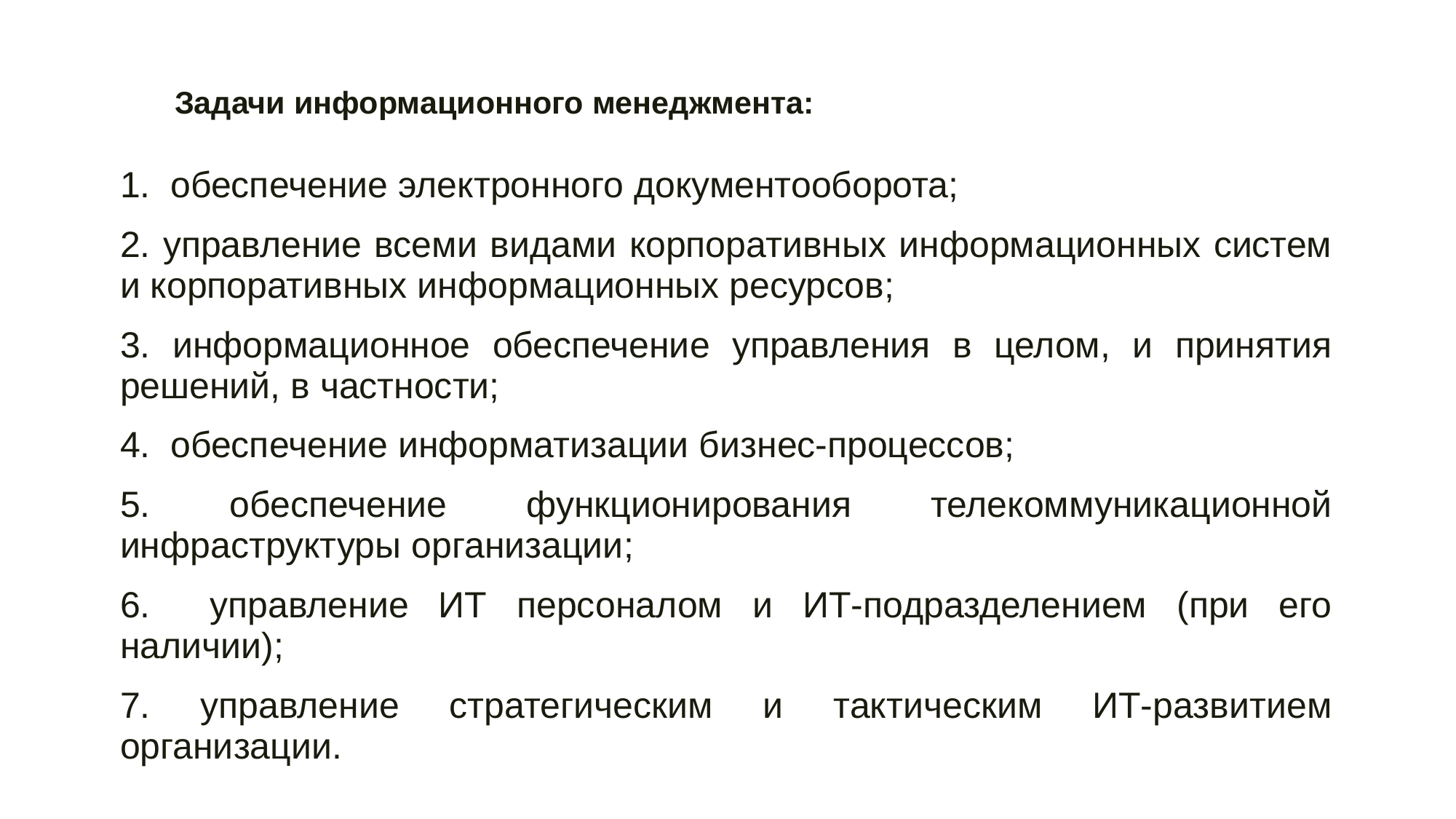

# Задачи информационного менеджмента:
1.  обеспечение электронного документооборота;
2. управление всеми видами корпоративных информационных систем и корпоративных информационных ресурсов;
3. информационное обеспечение управления в целом, и принятия решений, в частности;
4.  обеспечение информатизации бизнес-процессов;
5. обеспечение функционирования телекоммуникационной инфраструктуры организации;
6.  управление ИТ персоналом и ИТ-подразделением (при его наличии);
7. управление стратегическим и тактическим ИТ-развитием организации.